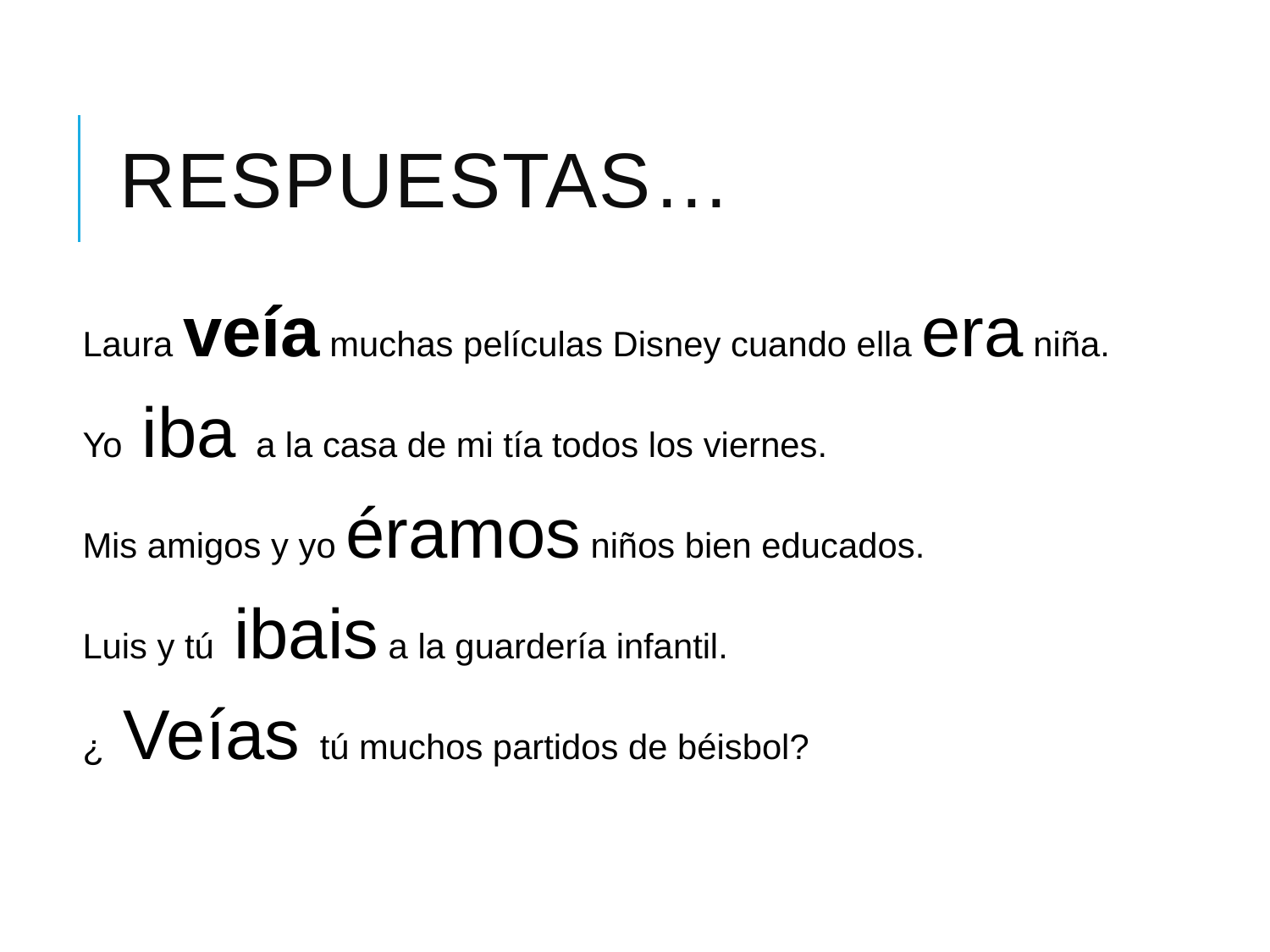

# Respuestas…
Laura veía muchas películas Disney cuando ella era niña.
Yo iba a la casa de mi tía todos los viernes.
Mis amigos y yo éramos niños bien educados.
Luis y tú  ibais a la guardería infantil.
¿ Veías tú muchos partidos de béisbol?